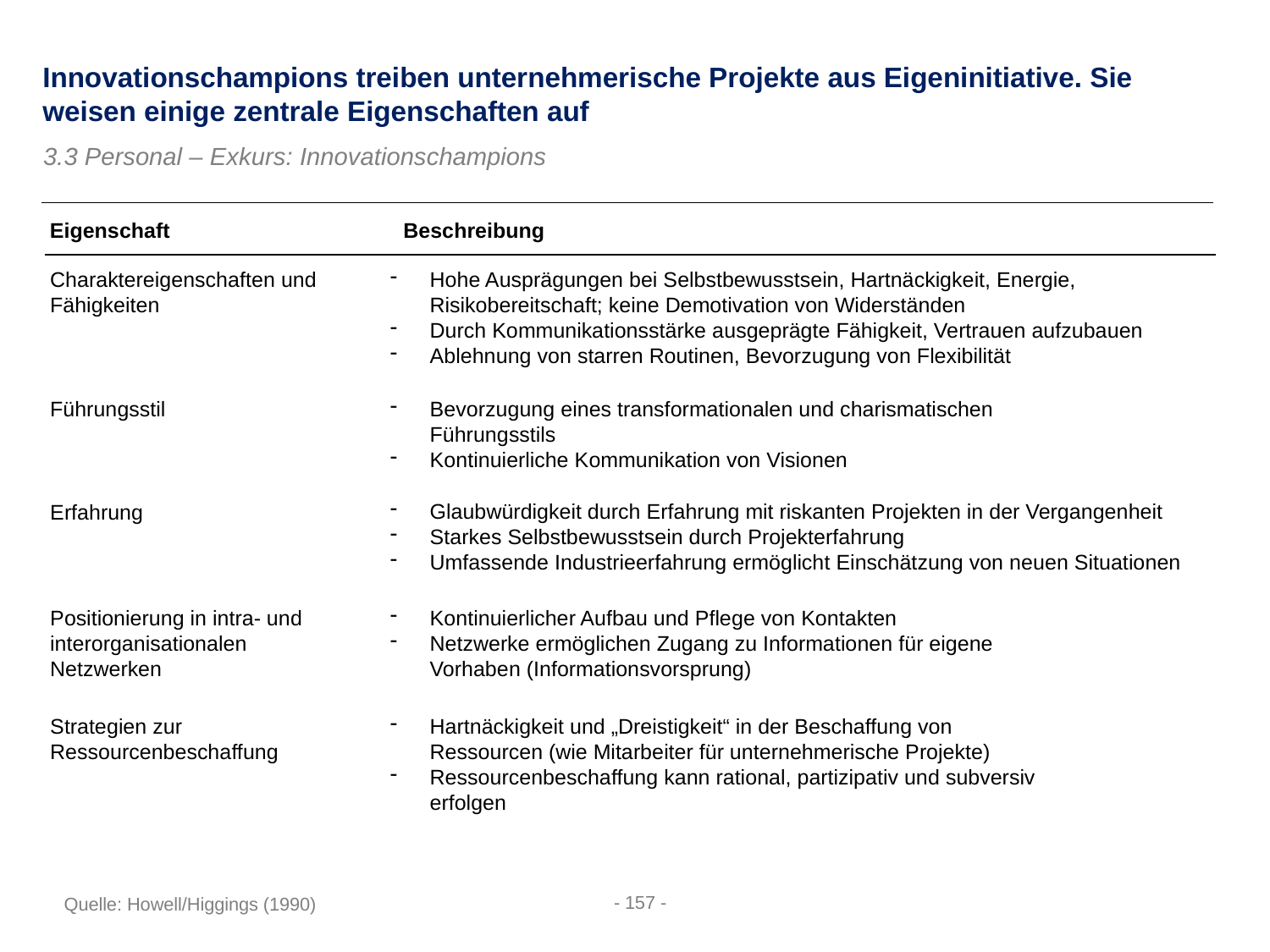

Innovationschampions treiben unternehmerische Projekte aus Eigeninitiative. Sie weisen einige zentrale Eigenschaften auf
3.3 Personal – Exkurs: Innovationschampions
Eigenschaft
 Beschreibung
Charaktereigenschaften und Fähigkeiten
Hohe Ausprägungen bei Selbstbewusstsein, Hartnäckigkeit, Energie, Risikobereitschaft; keine Demotivation von Widerständen
Durch Kommunikationsstärke ausgeprägte Fähigkeit, Vertrauen aufzubauen
Ablehnung von starren Routinen, Bevorzugung von Flexibilität
Führungsstil
Bevorzugung eines transformationalen und charismatischen Führungsstils
Kontinuierliche Kommunikation von Visionen
Erfahrung
Glaubwürdigkeit durch Erfahrung mit riskanten Projekten in der Vergangenheit
Starkes Selbstbewusstsein durch Projekterfahrung
Umfassende Industrieerfahrung ermöglicht Einschätzung von neuen Situationen

Positionierung in intra- und interorganisationalen Netzwerken
Kontinuierlicher Aufbau und Pflege von Kontakten
Netzwerke ermöglichen Zugang zu Informationen für eigene Vorhaben (Informationsvorsprung)
Strategien zur Ressourcenbeschaffung
Hartnäckigkeit und „Dreistigkeit“ in der Beschaffung von Ressourcen (wie Mitarbeiter für unternehmerische Projekte)
Ressourcenbeschaffung kann rational, partizipativ und subversiv erfolgen

- 157 -
Quelle: Howell/Higgings (1990)